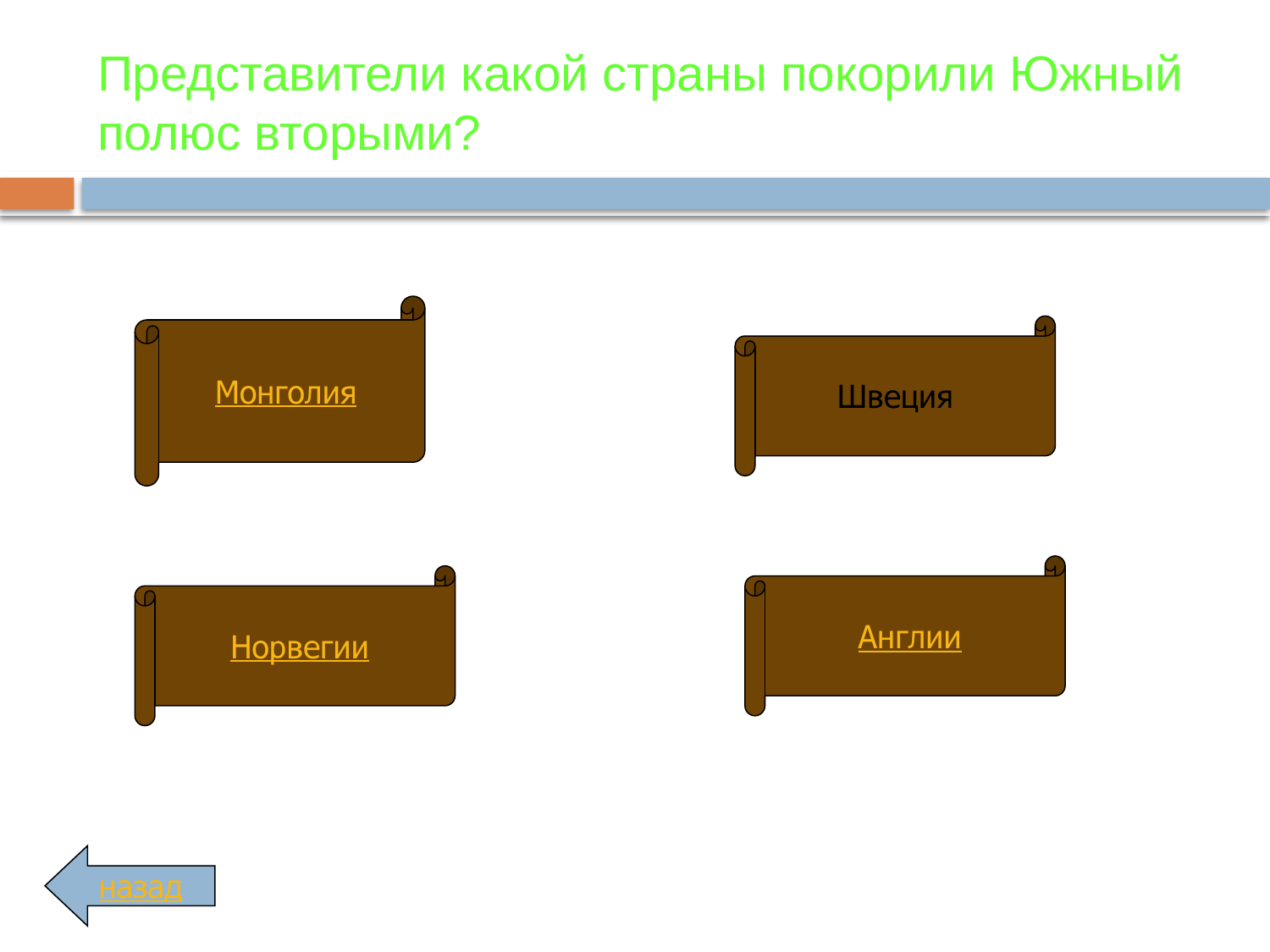

# Представители какой страны покорили Южный полюс вторыми?
Монголия
Швеция
Англии
Норвегии
назад